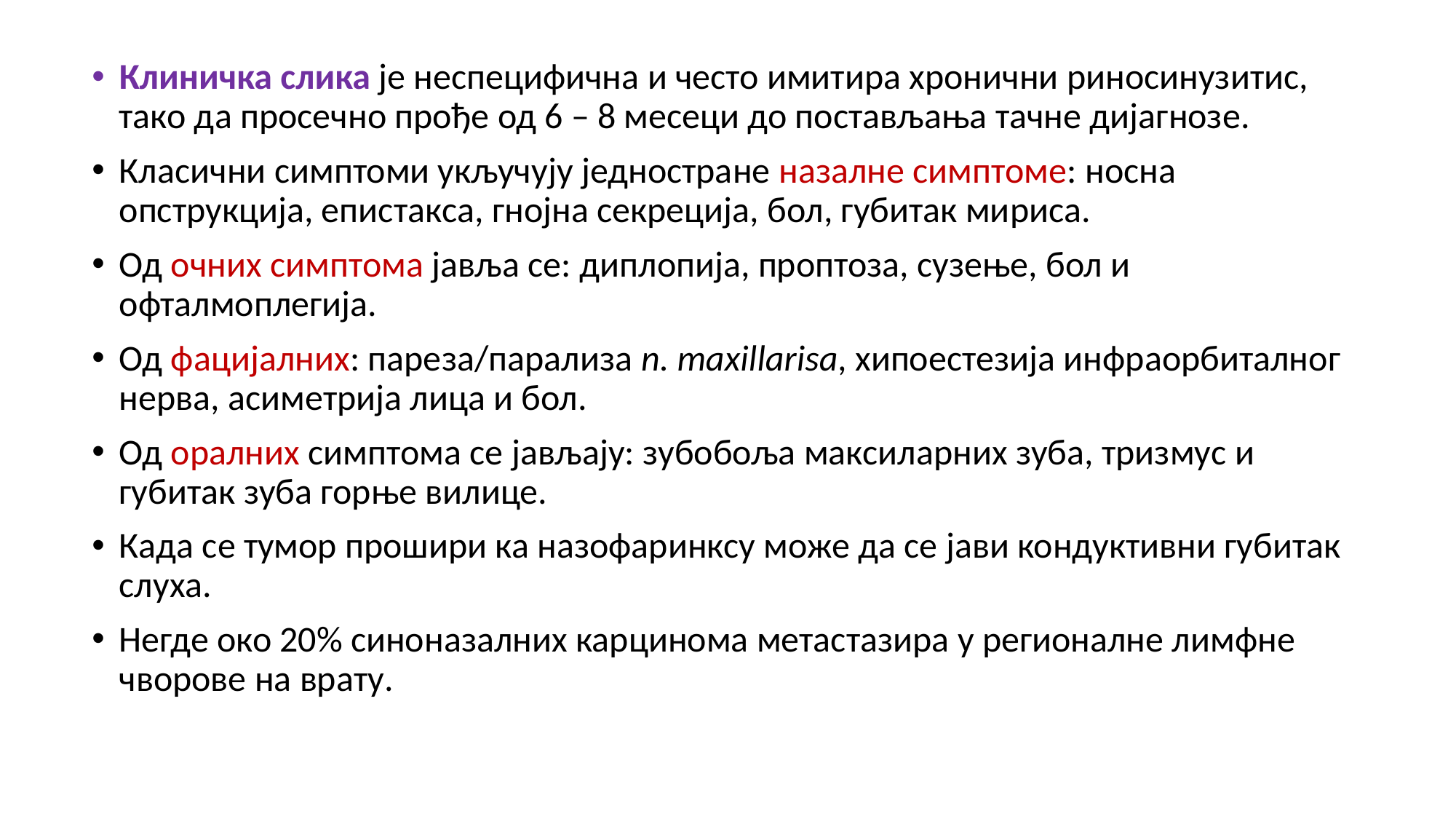

Клиничка слика је неспецифична и често имитира хронични риносинузитис, тако да просечно прође од 6 – 8 месеци до постављања тачне дијагнозе.
Класични симптоми укључују једностране назалне симптоме: носна опструкција, епистакса, гнојна секреција, бол, губитак мириса.
Од очних симптома јавља се: диплопија, проптоза, сузење, бол и офталмоплегија.
Од фацијалних: пареза/парализа n. maxillarisa, хипоестезија инфраорбиталног нерва, асиметрија лица и бол.
Од оралних симптома се јављају: зубобоља максиларних зуба, тризмус и губитак зуба горње вилице.
Када се тумор прошири ка назофаринксу може да се јави кондуктивни губитак слуха.
Негде око 20% синоназалних карцинома метастазира у регионалне лимфне чворове на врату.